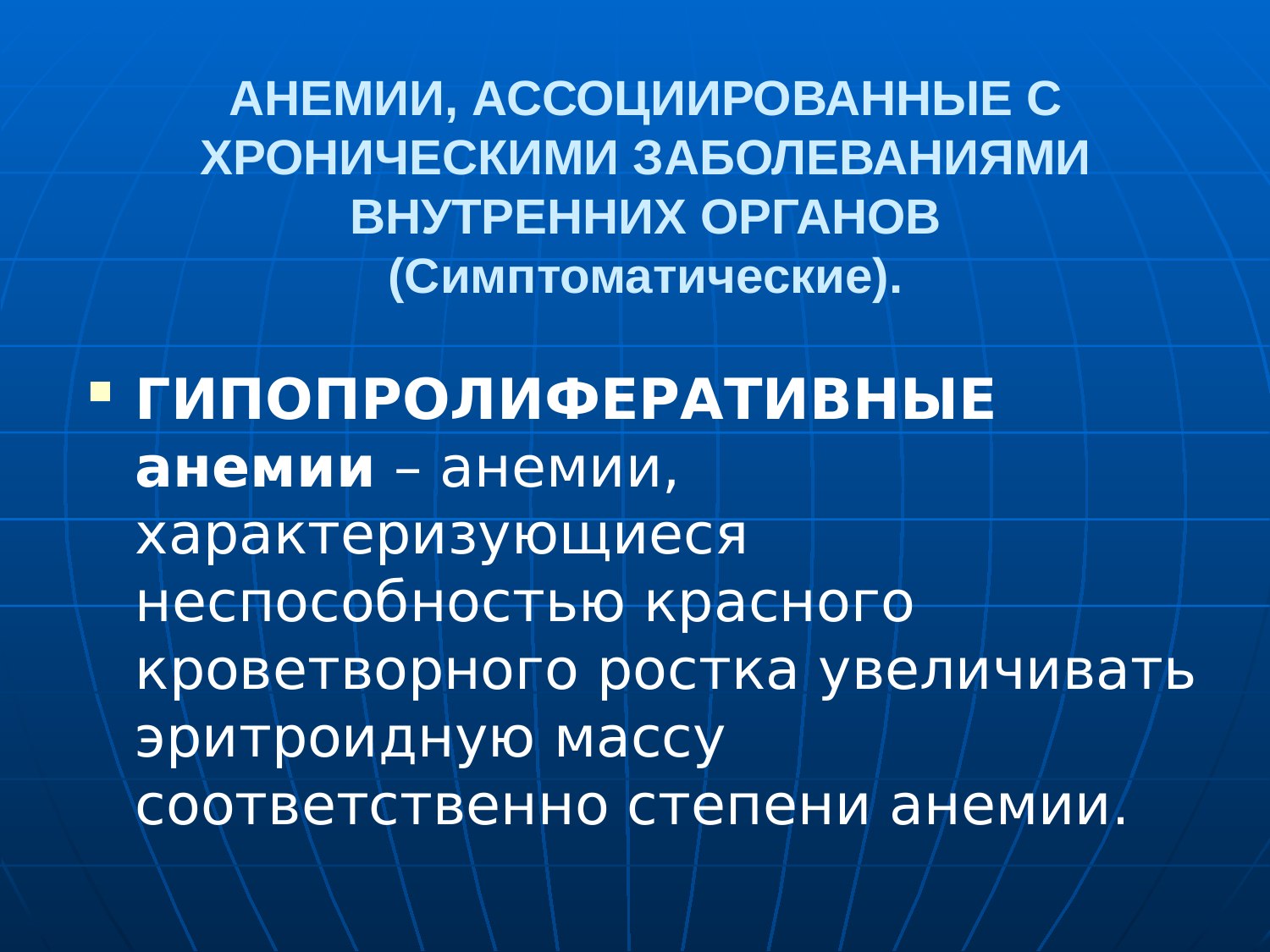

# АНЕМИИ, АССОЦИИРОВАННЫЕ С ХРОНИЧЕСКИМИ ЗАБОЛЕВАНИЯМИ ВНУТРЕННИХ ОРГАНОВ (Симптоматические).
ГИПОПРОЛИФЕРАТИВНЫЕ анемии – анемии, характеризующиеся неспособностью красного кроветворного ростка увеличивать эритроидную массу соответственно степени анемии.